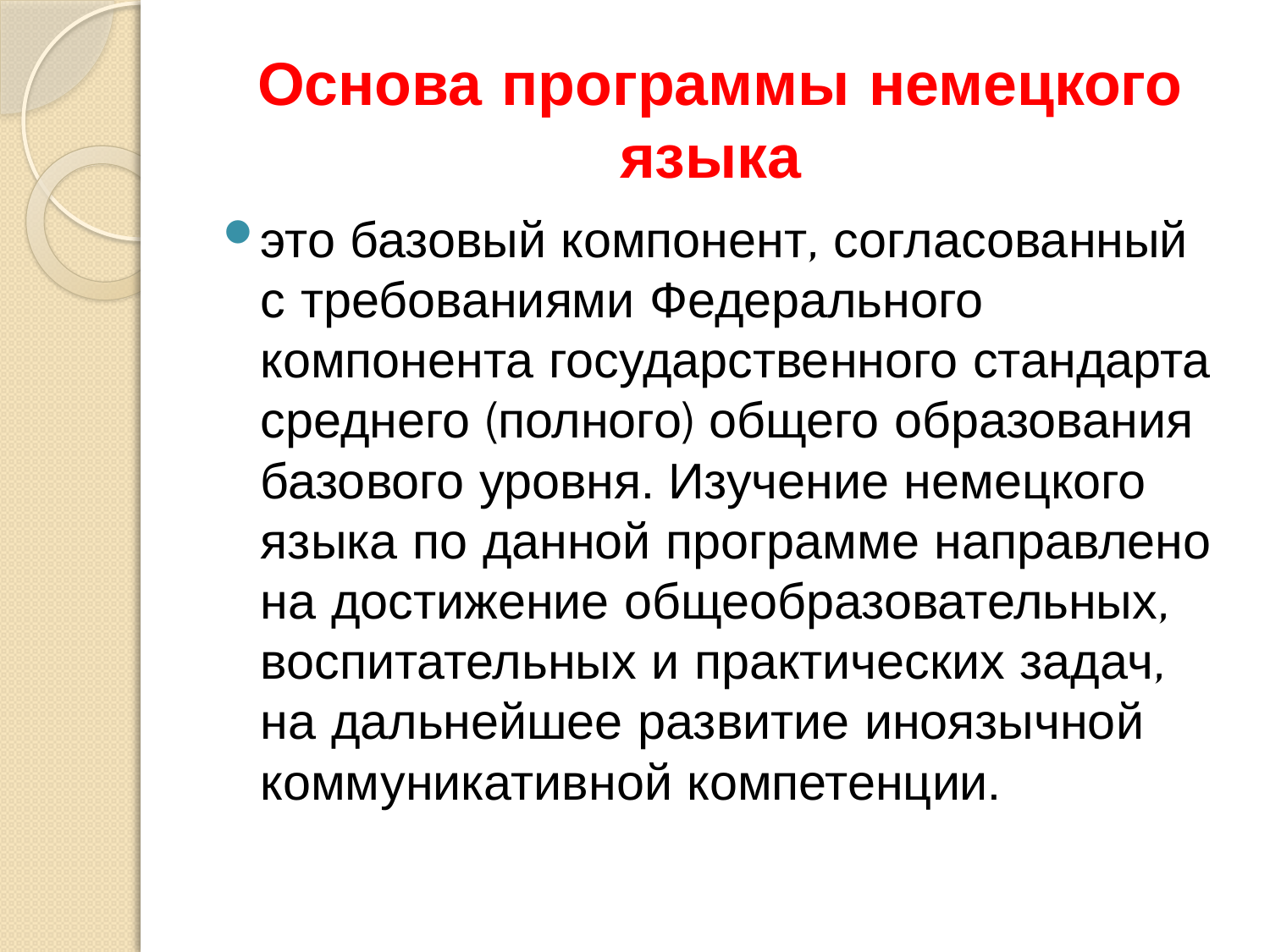

# Основа программы немецкого языка
это базовый компонент, согласованный с требованиями Федерального компонента государственного стандарта среднего (полного) общего образования базового уровня. Изучение немецкого языка по данной программе направлено на достижение общеобразовательных, воспитательных и практических задач, на дальнейшее развитие иноязычной коммуникативной компетенции.